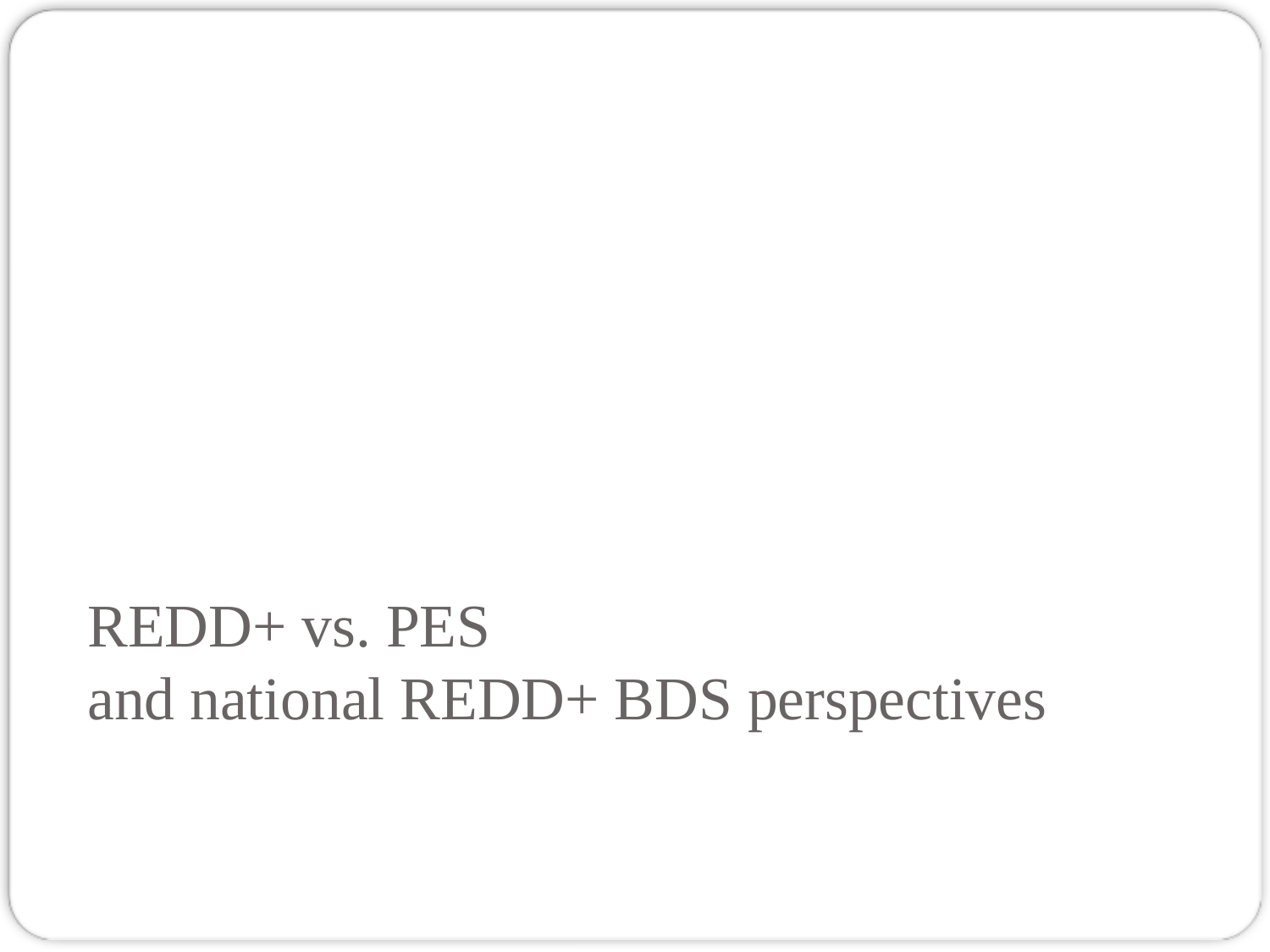

# REDD+ vs. PES and national REDD+ BDS perspectives